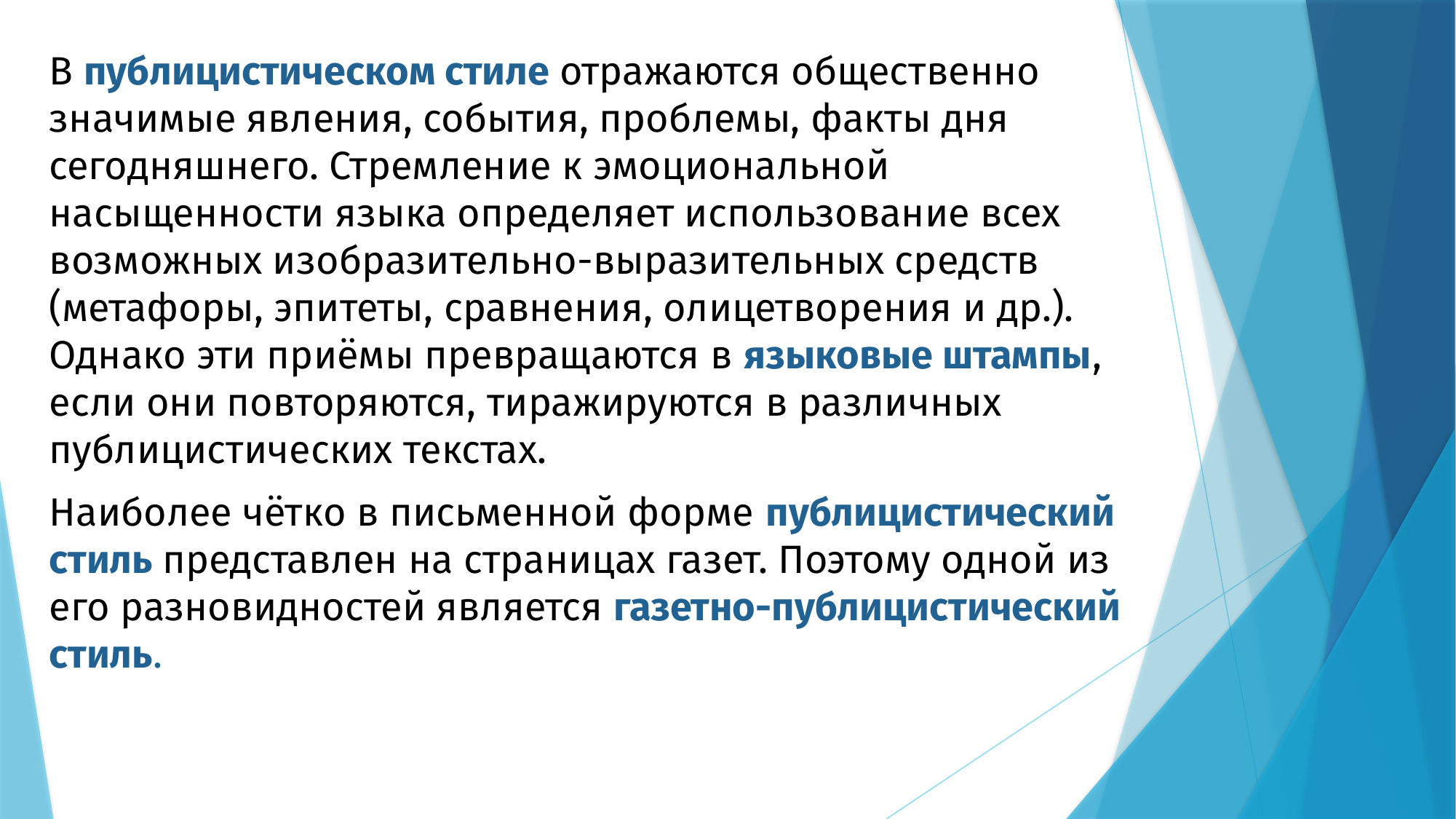

В публицистическом стиле отражаются общественно значимые явления, события, проблемы, факты дня сегодняшнего. Стремление к эмоциональной насыщенности языка определяет использование всех возможных изобразительно-выразительных средств (метафоры, эпитеты, сравнения, олицетворения и др.). Однако эти приёмы превращаются в языковые штампы, если они повторяются, тиражируются в различных публицистических текстах.
Наиболее чётко в письменной форме публицистический стиль представлен на страницах газет. Поэтому одной из его разновидностей является газетно-публицистический стиль.